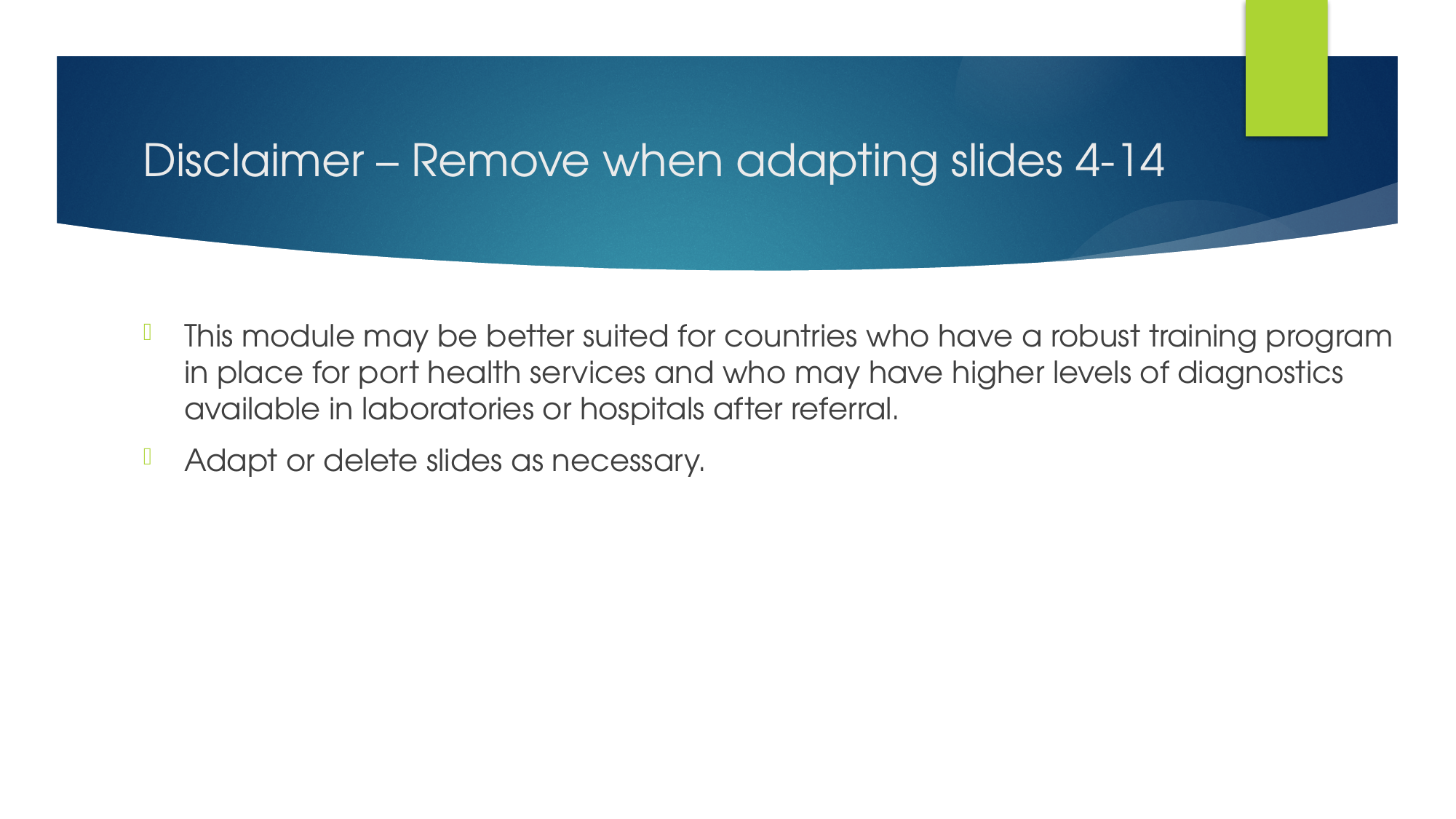

2
# Disclaimer – Remove when adapting slides 4-14
This module may be better suited for countries who have a robust training program in place for port health services and who may have higher levels of diagnostics available in laboratories or hospitals after referral.
Adapt or delete slides as necessary.